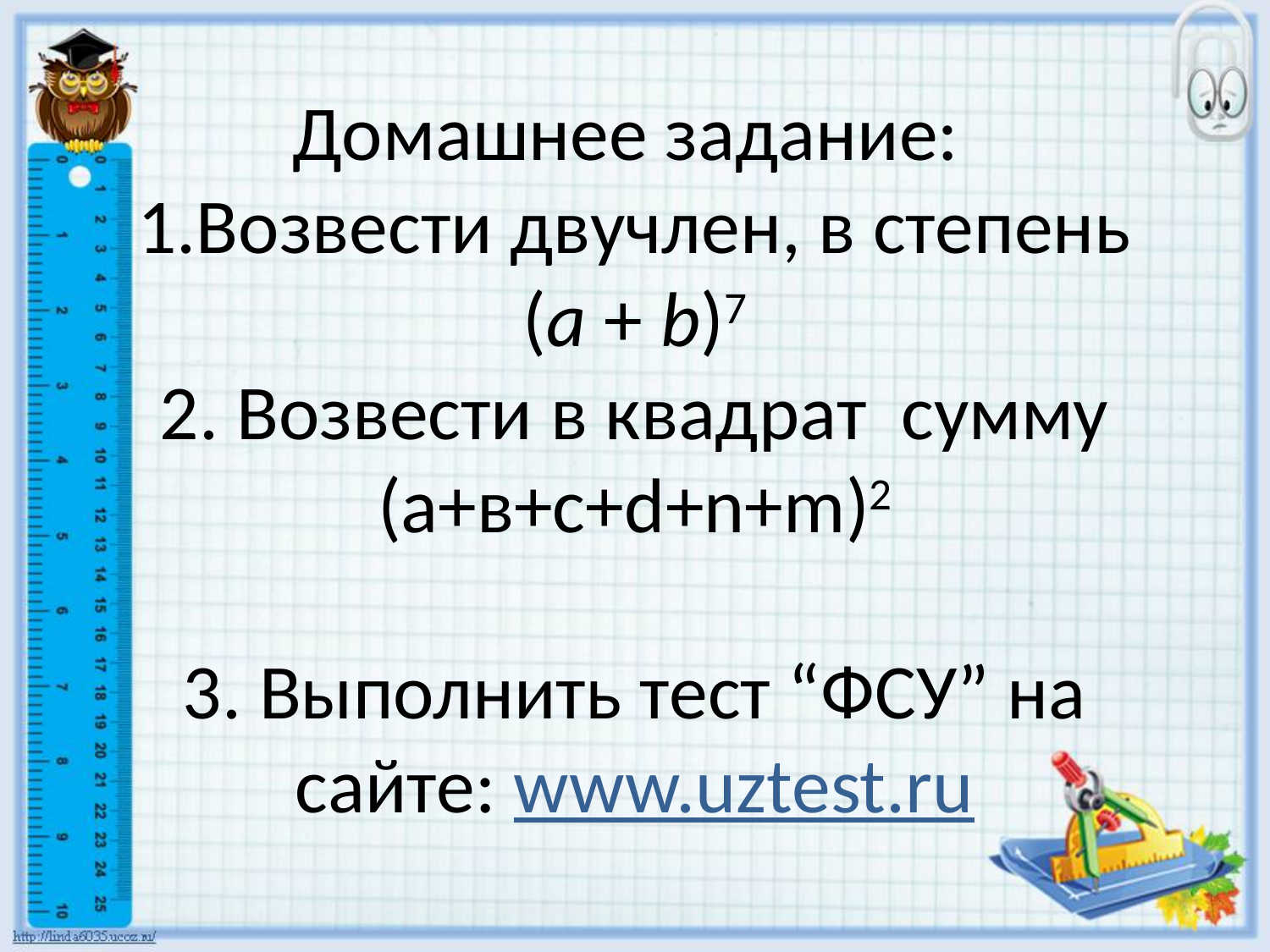

# Домашнее задание: 1.Возвести двучлен, в степень (a + b)7 2. Возвести в квадрат  сумму (а+в+с+d+n+m)2 3. Выполнить тест “ФСУ” на сайте: www.uztest.ru